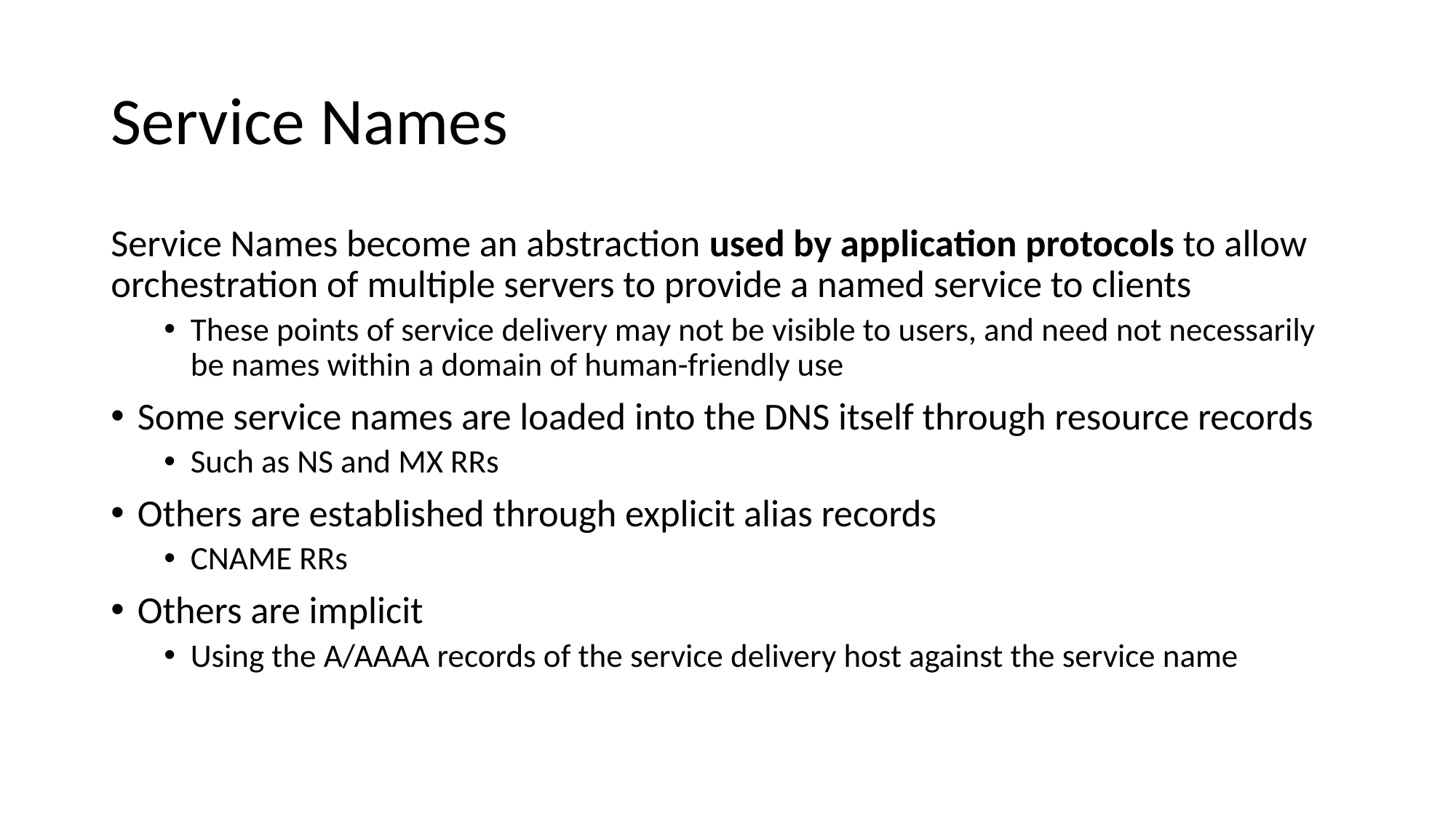

# Service Names
Service Names become an abstraction used by application protocols to allow orchestration of multiple servers to provide a named service to clients
These points of service delivery may not be visible to users, and need not necessarily be names within a domain of human-friendly use
Some service names are loaded into the DNS itself through resource records
Such as NS and MX RRs
Others are established through explicit alias records
CNAME RRs
Others are implicit
Using the A/AAAA records of the service delivery host against the service name